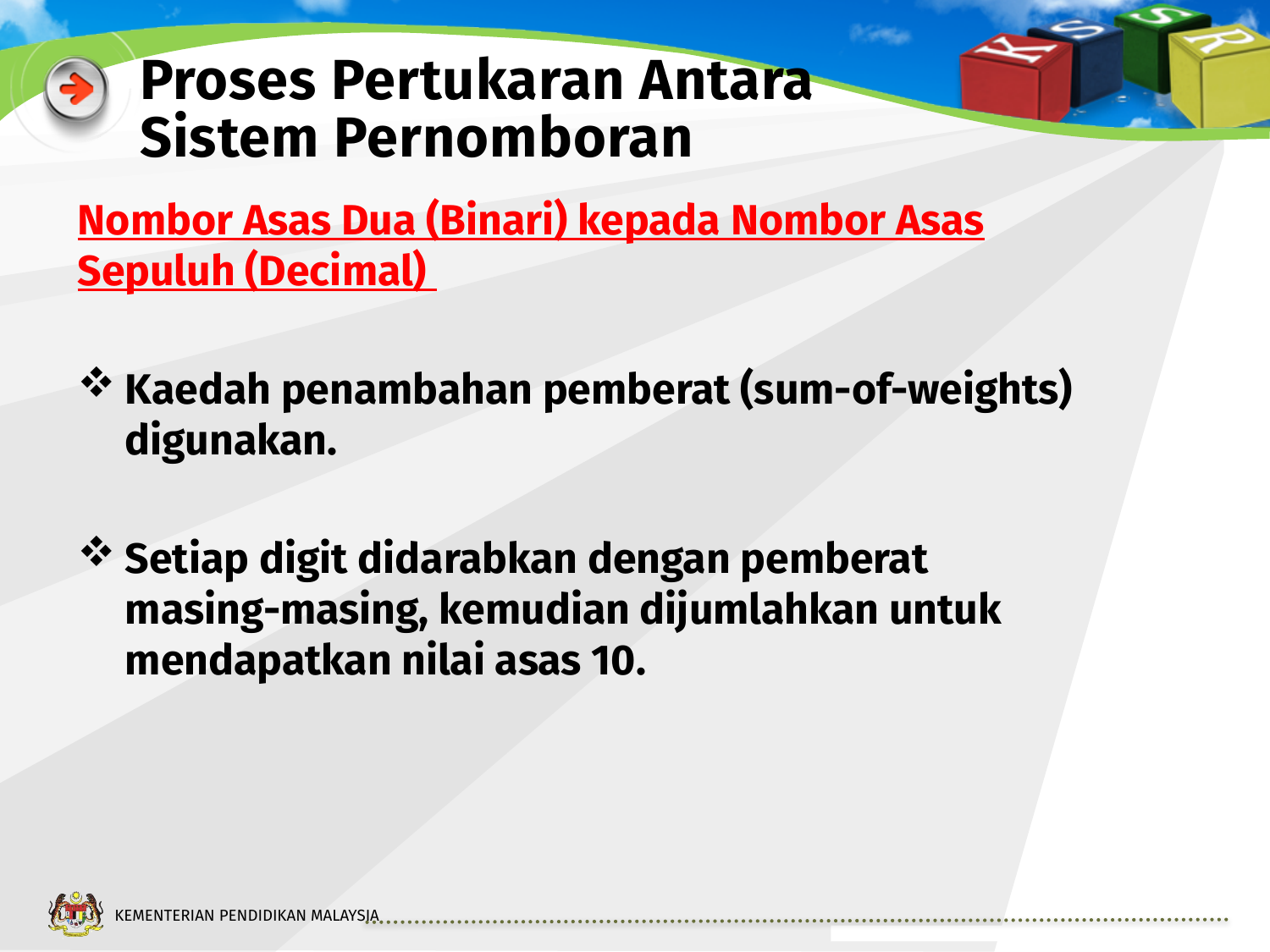

# Proses Pertukaran Antara Sistem Pernomboran
Nombor Asas Dua (Binari) kepada Nombor Asas Sepuluh (Decimal)

Kaedah penambahan pemberat (sum-of-weights) digunakan.

Setiap digit didarabkan dengan pemberat masing-masing, kemudian dijumlahkan untuk mendapatkan nilai asas 10.